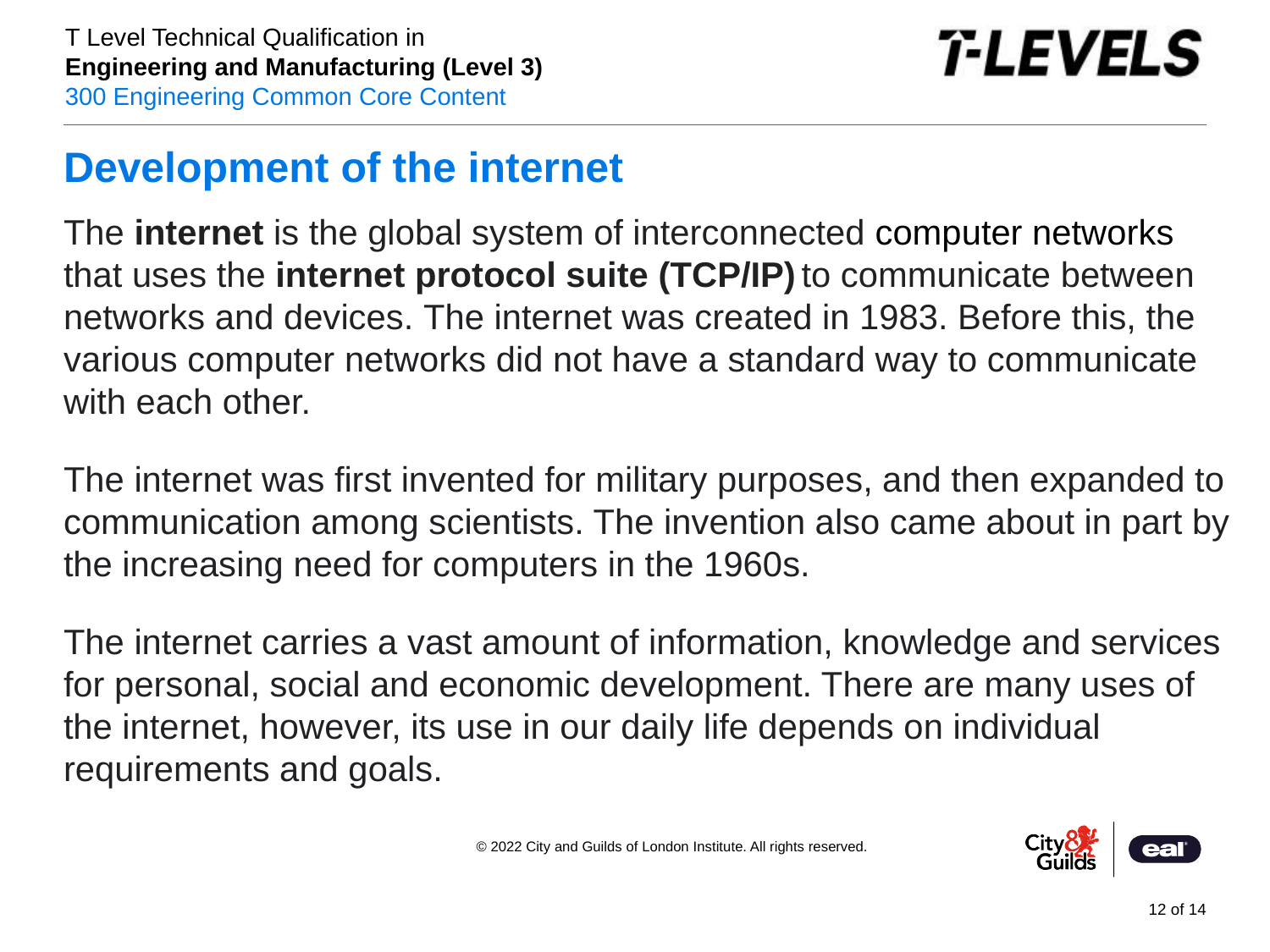

# Development of the internet
The internet is the global system of interconnected computer networks that uses the internet protocol suite (TCP/IP) to communicate between networks and devices. The internet was created in 1983. Before this, the various computer networks did not have a standard way to communicate with each other.
The internet was first invented for military purposes, and then expanded to communication among scientists. The invention also came about in part by the increasing need for computers in the 1960s.
The internet carries a vast amount of information, knowledge and services for personal, social and economic development. There are many uses of the internet, however, its use in our daily life depends on individual requirements and goals.